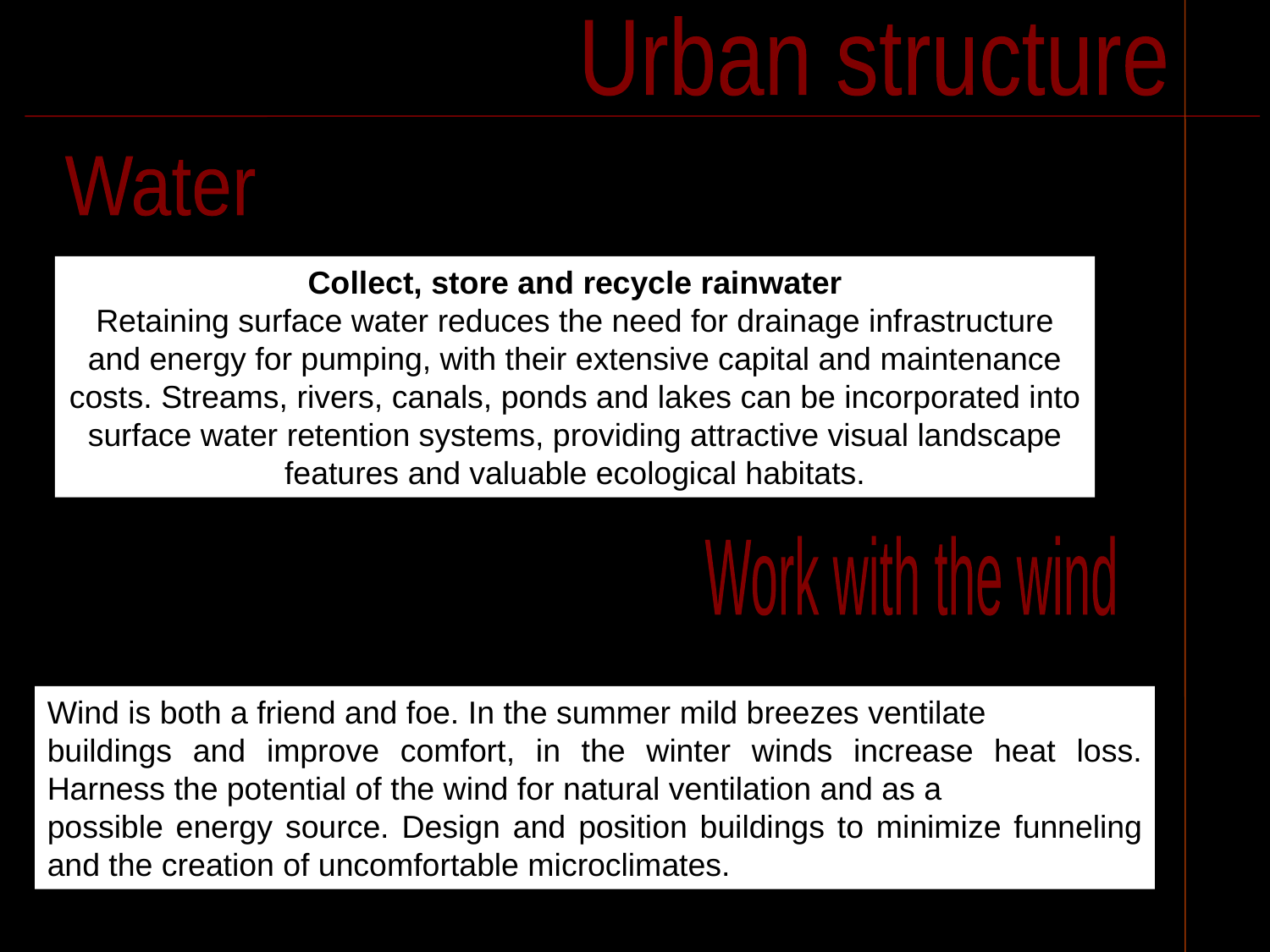

Urban structure

Water
Collect, store and recycle rainwater
Retaining surface water reduces the need for drainage infrastructure and energy for pumping, with their extensive capital and maintenance costs. Streams, rivers, canals, ponds and lakes can be incorporated into surface water retention systems, providing attractive visual landscape features and valuable ecological habitats.
Work with the wind
Wind is both a friend and foe. In the summer mild breezes ventilate
buildings and improve comfort, in the winter winds increase heat loss. Harness the potential of the wind for natural ventilation and as a
possible energy source. Design and position buildings to minimize funneling and the creation of uncomfortable microclimates.